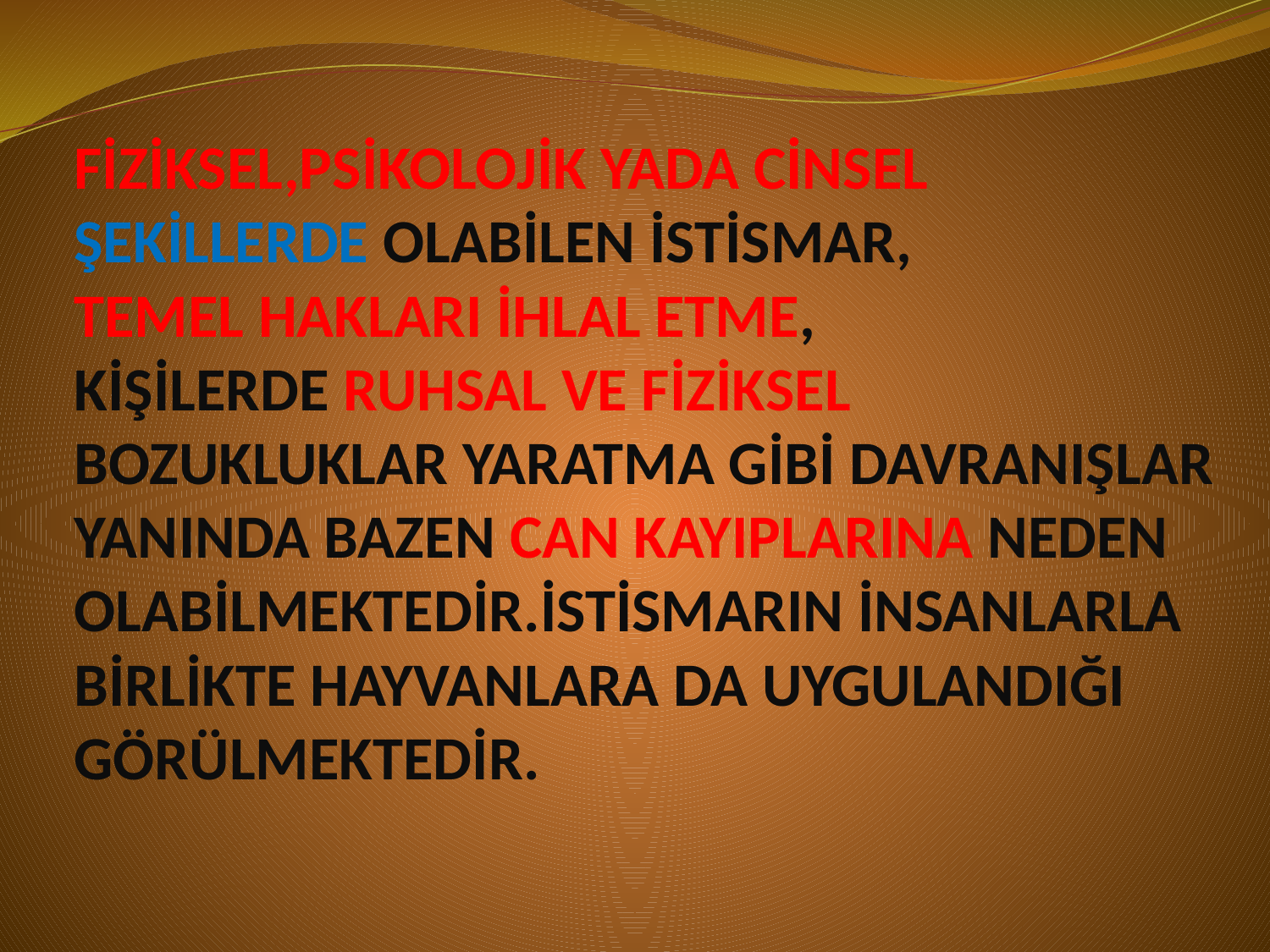

# FİZİKSEL,PSİKOLOJİK YADA CİNSEL ŞEKİLLERDE OLABİLEN İSTİSMAR, TEMEL HAKLARI İHLAL ETME, KİŞİLERDE RUHSAL VE FİZİKSEL BOZUKLUKLAR YARATMA GİBİ DAVRANIŞLAR YANINDA BAZEN CAN KAYIPLARINA NEDEN OLABİLMEKTEDİR.İSTİSMARIN İNSANLARLA BİRLİKTE HAYVANLARA DA UYGULANDIĞI GÖRÜLMEKTEDİR.